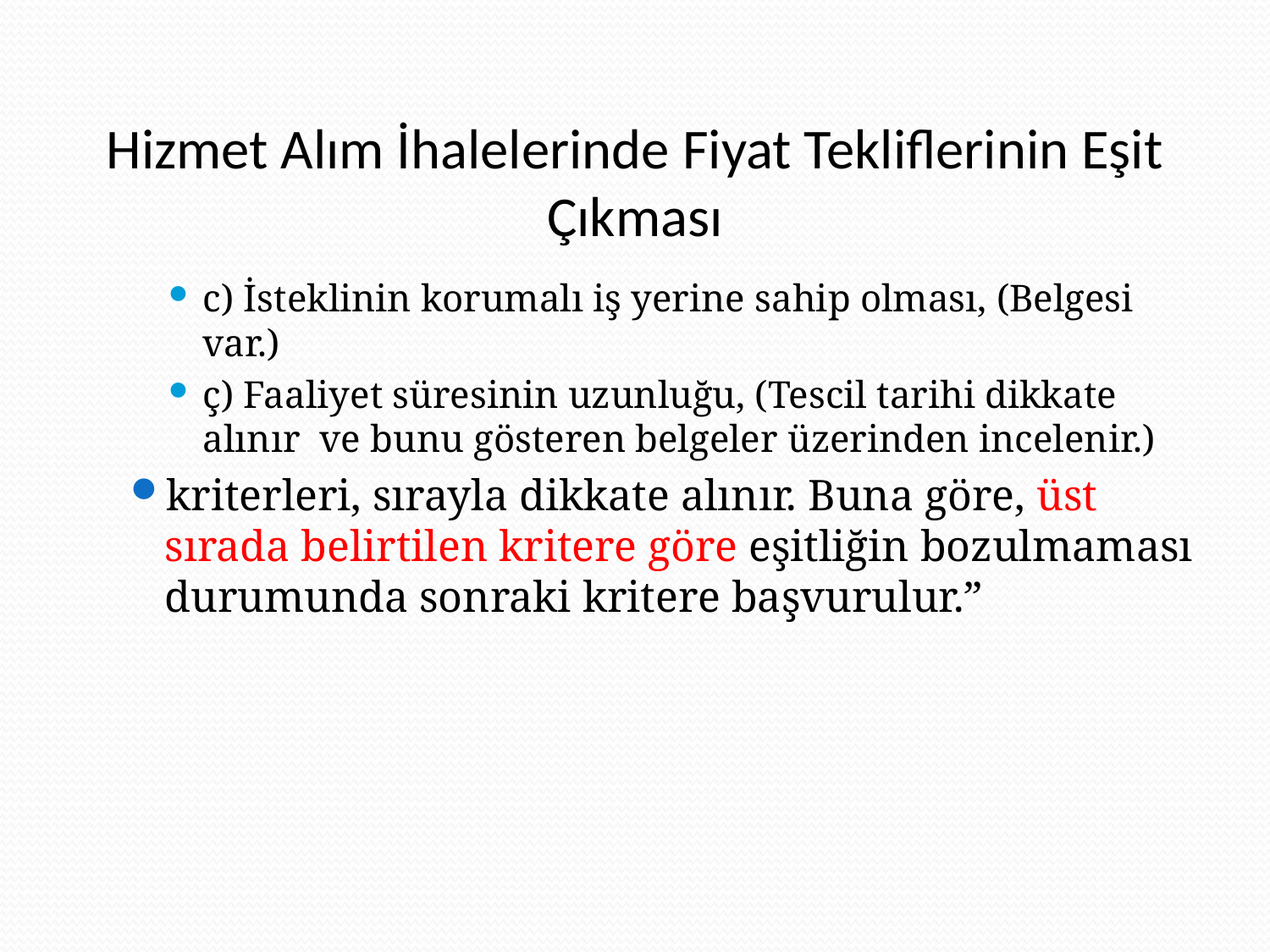

# Hizmet Alım İhalelerinde Fiyat Tekliflerinin Eşit Çıkması
c) İsteklinin korumalı iş yerine sahip olması, (Belgesi var.)
ç) Faaliyet süresinin uzunluğu, (Tescil tarihi dikkate alınır  ve bunu gösteren belgeler üzerinden incelenir.)
kriterleri, sırayla dikkate alınır. Buna göre, üst sırada belirtilen kritere göre eşitliğin bozulmaması durumunda sonraki kritere başvurulur.”